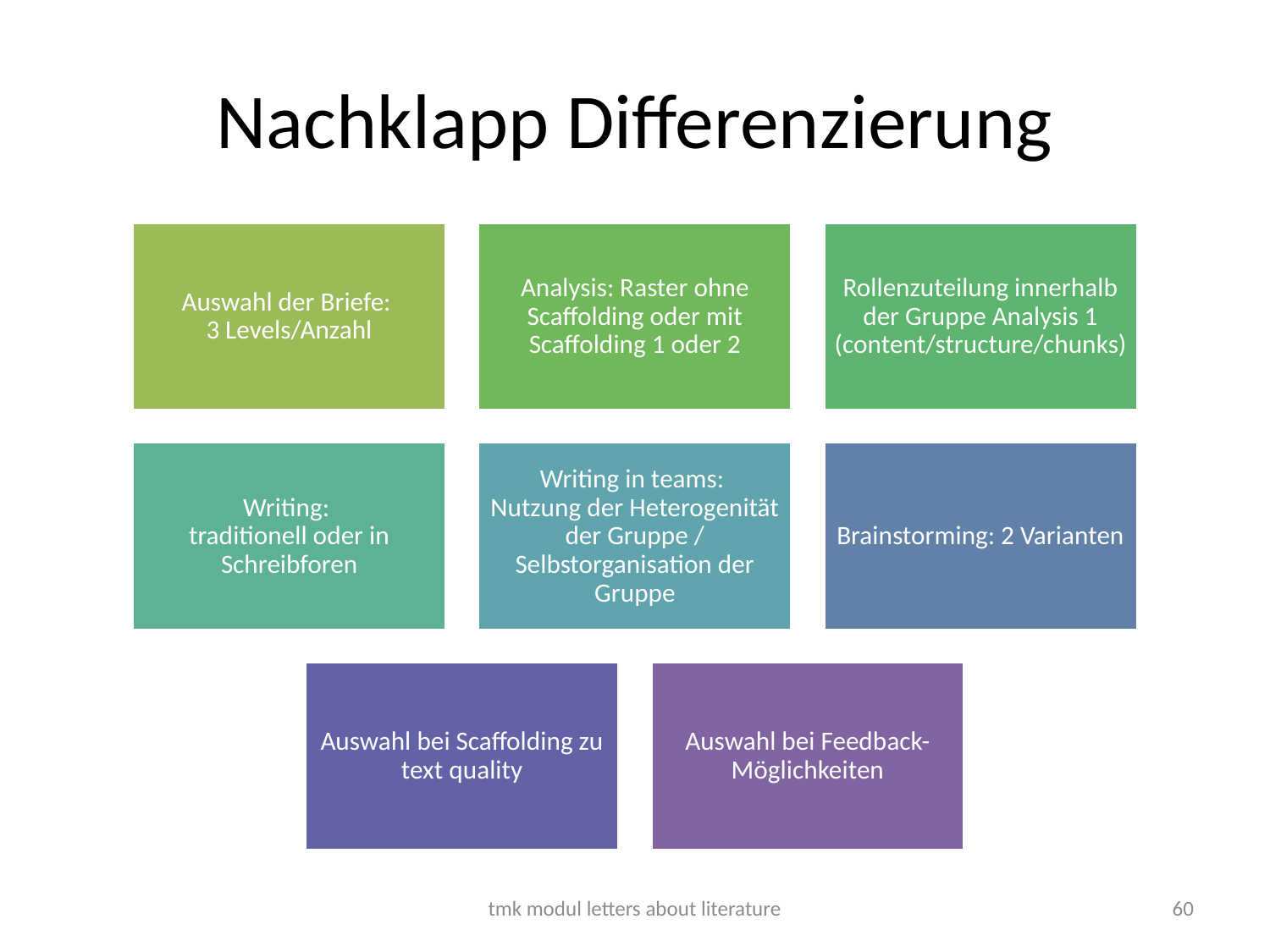

# Nachklapp Differenzierung
Auswahl der Briefe:
3 Levels/Anzahl
Analysis: Raster ohne Scaffolding oder mit Scaffolding 1 oder 2
Rollenzuteilung innerhalb der Gruppe Analysis 1 (content/structure/chunks)
Writing:
traditionell oder in Schreibforen
Writing in teams:
Nutzung der Heterogenität der Gruppe / Selbstorganisation der Gruppe
Brainstorming: 2 Varianten
Auswahl bei Scaffolding zu text quality
Auswahl bei Feedback-Möglichkeiten
tmk modul letters about literature
60